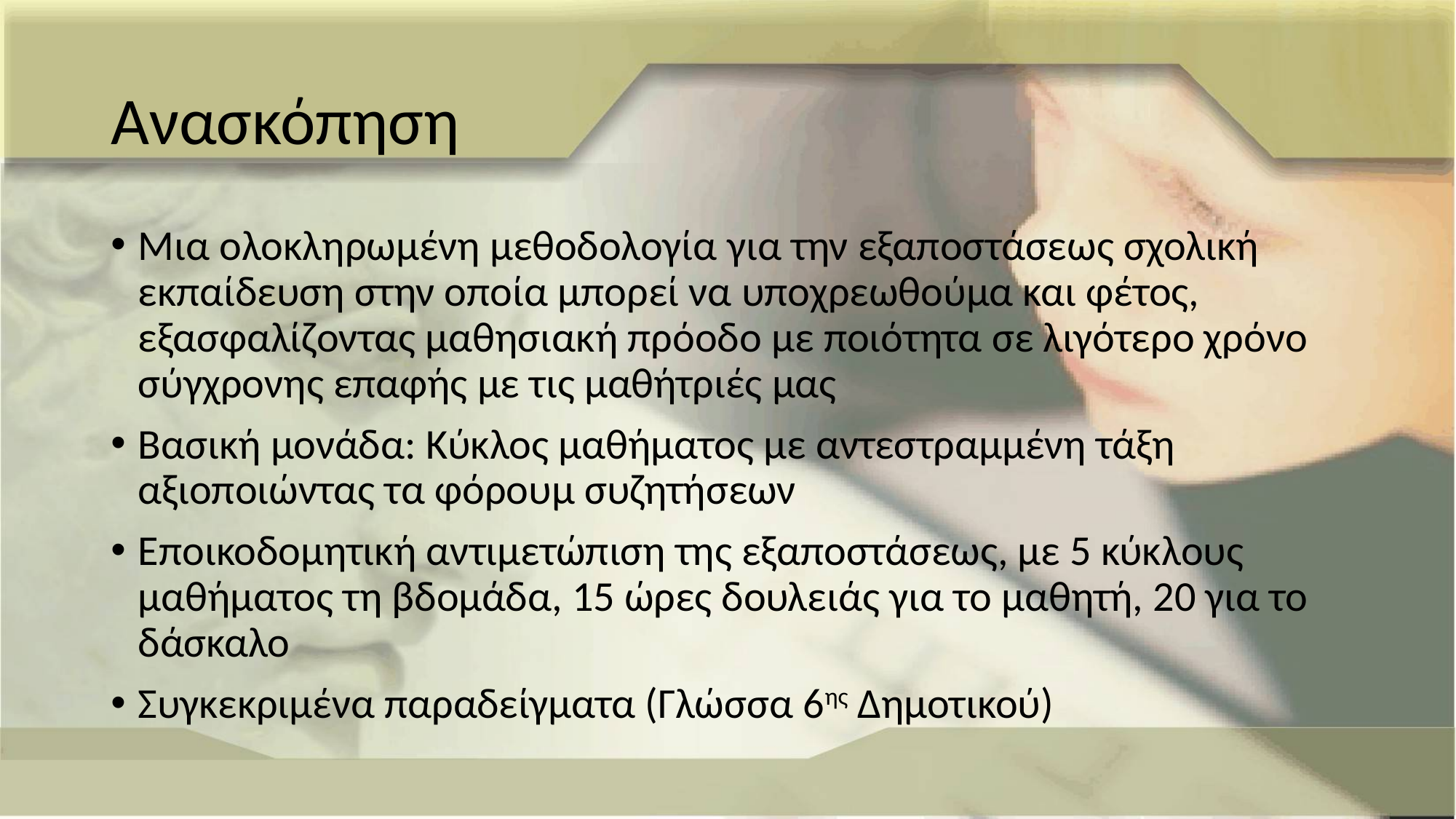

# Ανασκόπηση
Μια ολοκληρωμένη μεθοδολογία για την εξαποστάσεως σχολική εκπαίδευση στην οποία μπορεί να υποχρεωθούμα και φέτος, εξασφαλίζοντας μαθησιακή πρόοδο με ποιότητα σε λιγότερο χρόνο σύγχρονης επαφής με τις μαθήτριές μας
Βασική μονάδα: Κύκλος μαθήματος με αντεστραμμένη τάξη αξιοποιώντας τα φόρουμ συζητήσεων
Εποικοδομητική αντιμετώπιση της εξαποστάσεως, με 5 κύκλους μαθήματος τη βδομάδα, 15 ώρες δουλειάς για το μαθητή, 20 για το δάσκαλο
Συγκεκριμένα παραδείγματα (Γλώσσα 6ης Δημοτικού)